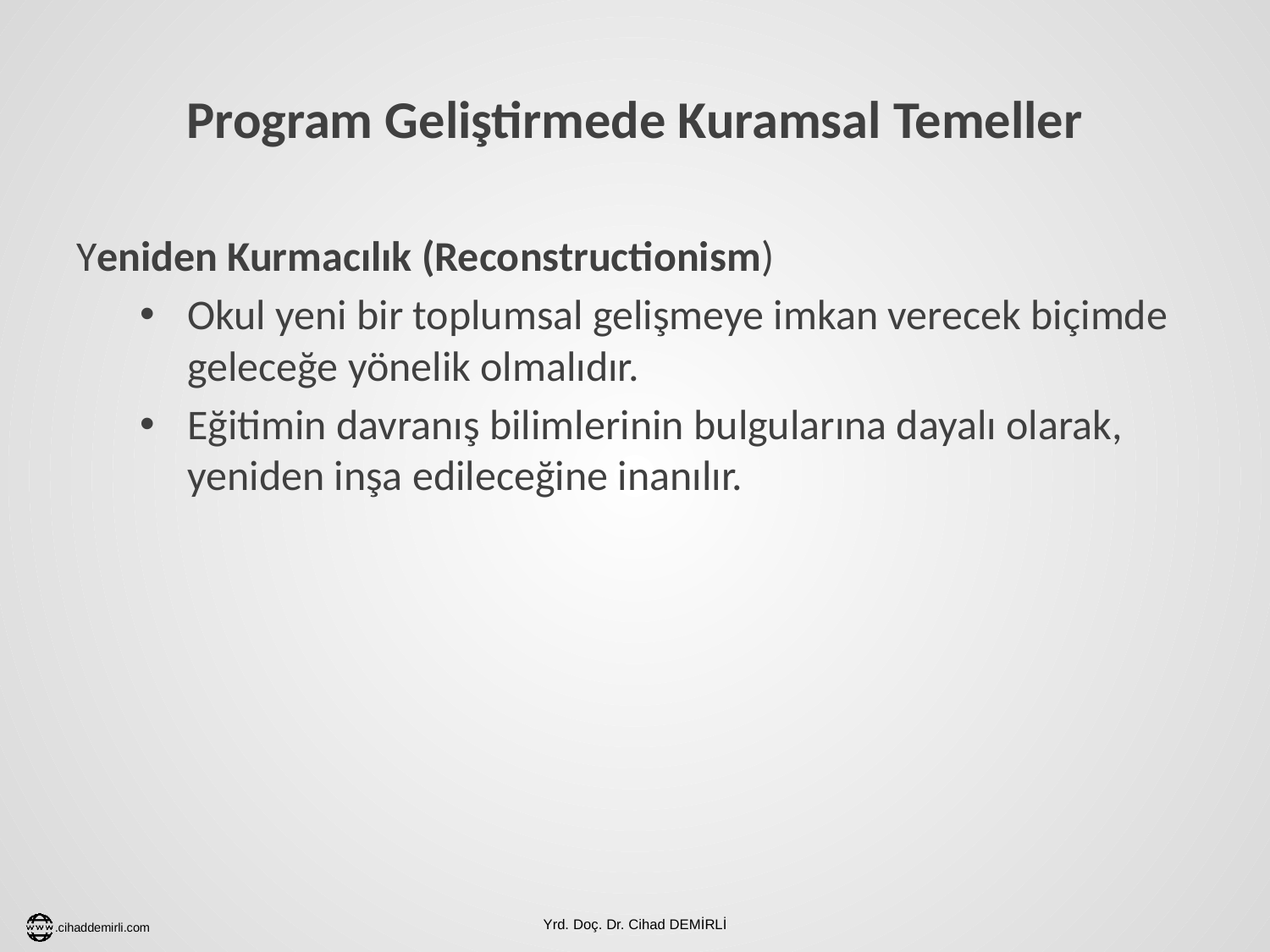

# Program Geliştirmede Kuramsal Temeller
Yeniden Kurmacılık (Reconstructionism)
Okul yeni bir toplumsal gelişmeye imkan verecek biçimde geleceğe yönelik olmalıdır.
Eğitimin davranış bilimlerinin bulgularına dayalı olarak, yeniden inşa edileceğine inanılır.